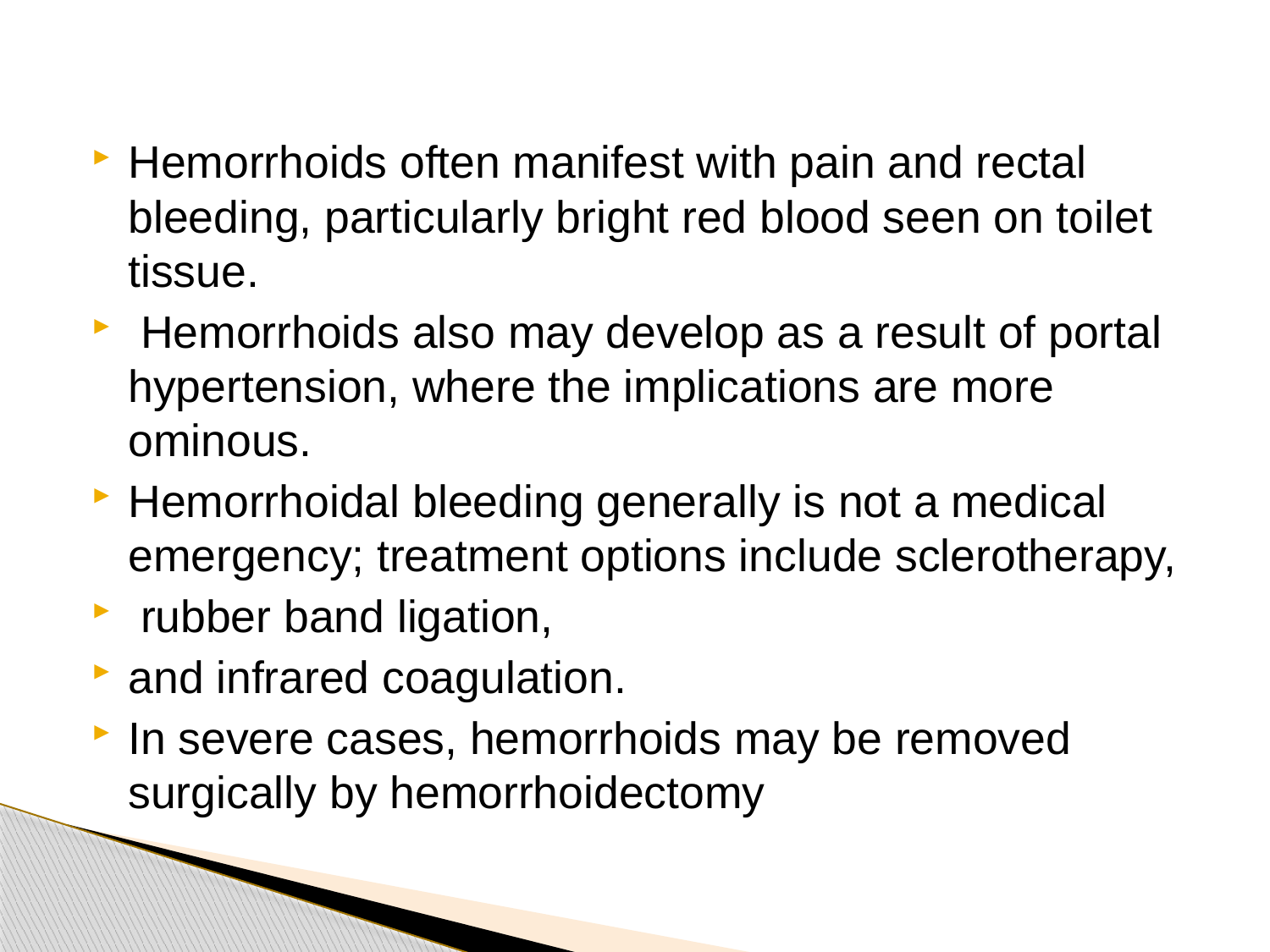

Hemorrhoids often manifest with pain and rectal bleeding, particularly bright red blood seen on toilet tissue.
 Hemorrhoids also may develop as a result of portal hypertension, where the implications are more ominous.
Hemorrhoidal bleeding generally is not a medical emergency; treatment options include sclerotherapy,
 rubber band ligation,
and infrared coagulation.
In severe cases, hemorrhoids may be removed surgically by hemorrhoidectomy